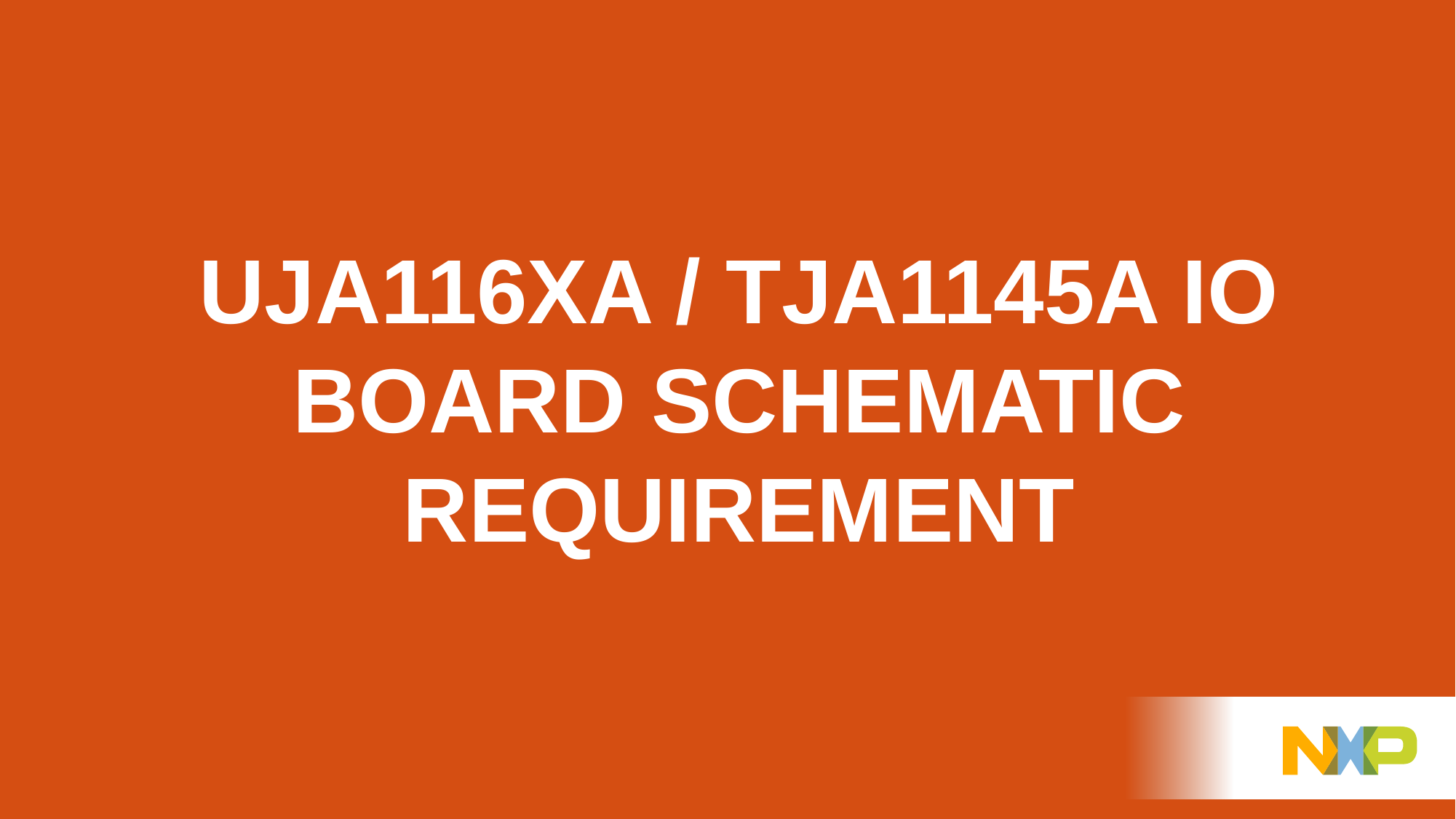

# UJA116xA / TJA1145A IO board schematic requirement